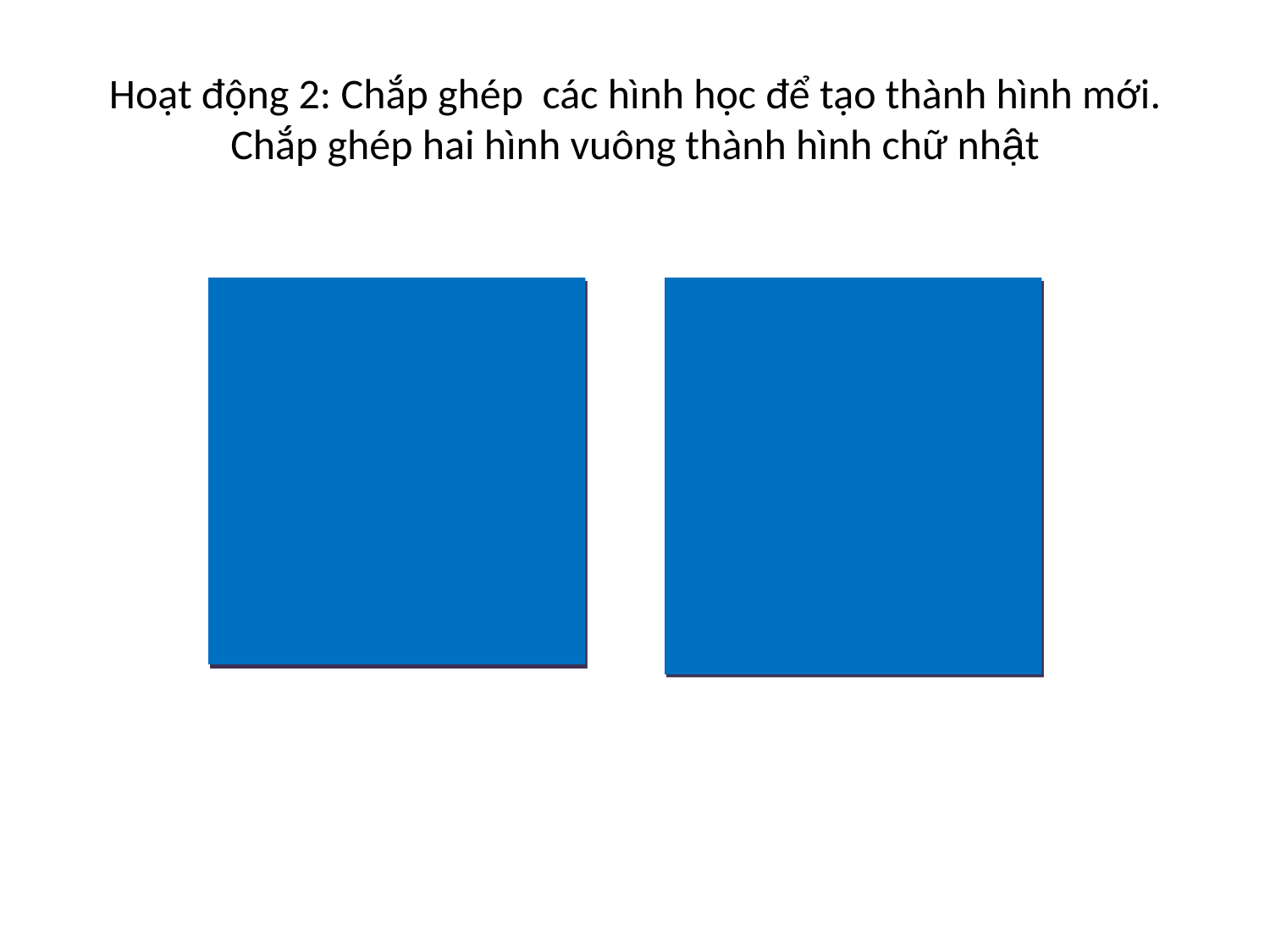

# Hoạt động 2: Chắp ghép  các hình học để tạo thành hình mới. Chắp ghép hai hình vuông thành hình chữ nhật